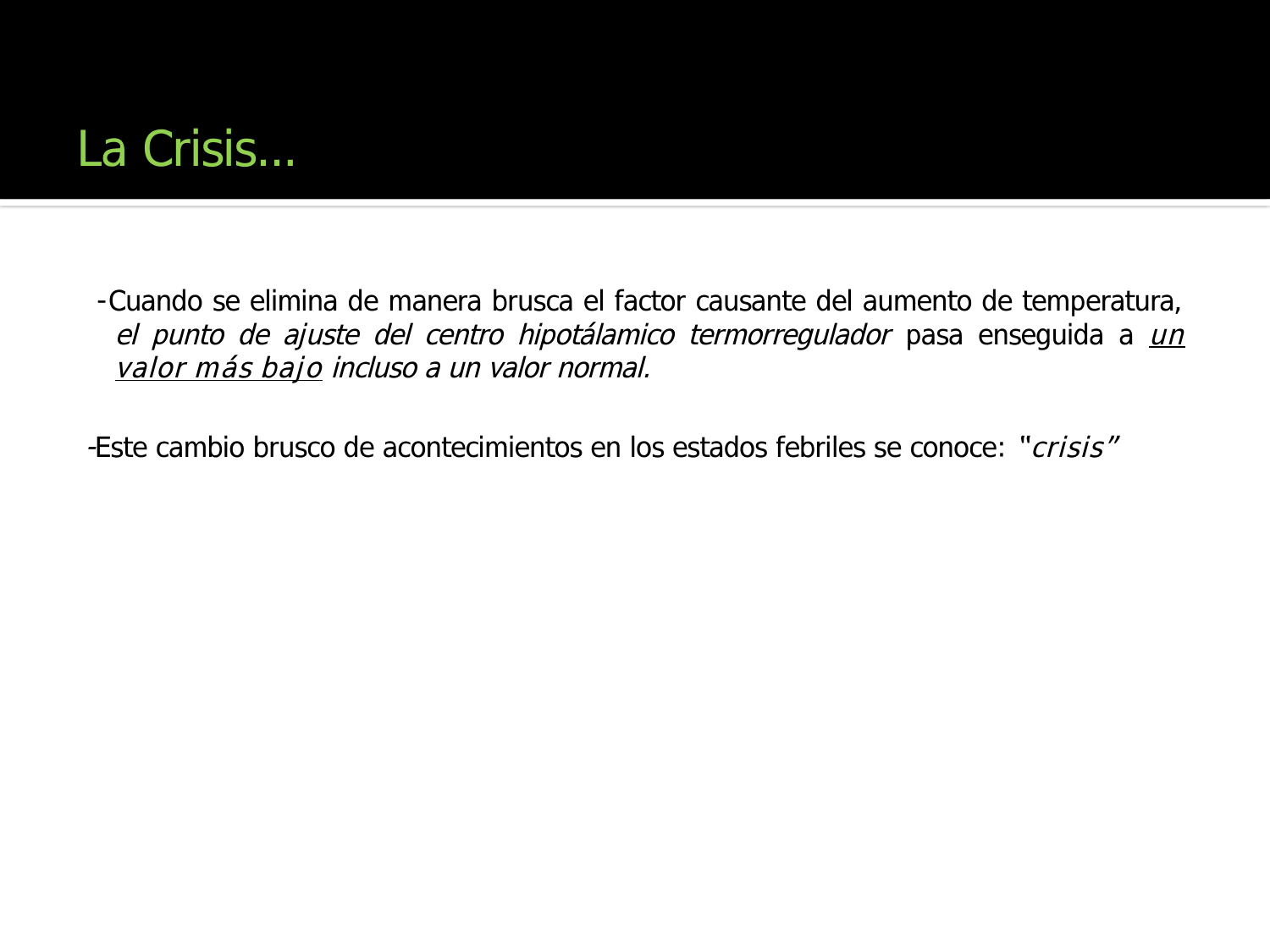

La Crisis…
   -Cuando se elimina de manera brusca el factor causante del aumento de temperatura, el punto de ajuste del centro hipotálamico termorregulador pasa enseguida a un valor más bajo incluso a un valor normal.

  -Este cambio brusco de acontecimientos en los estados febriles se conoce: “crisis”